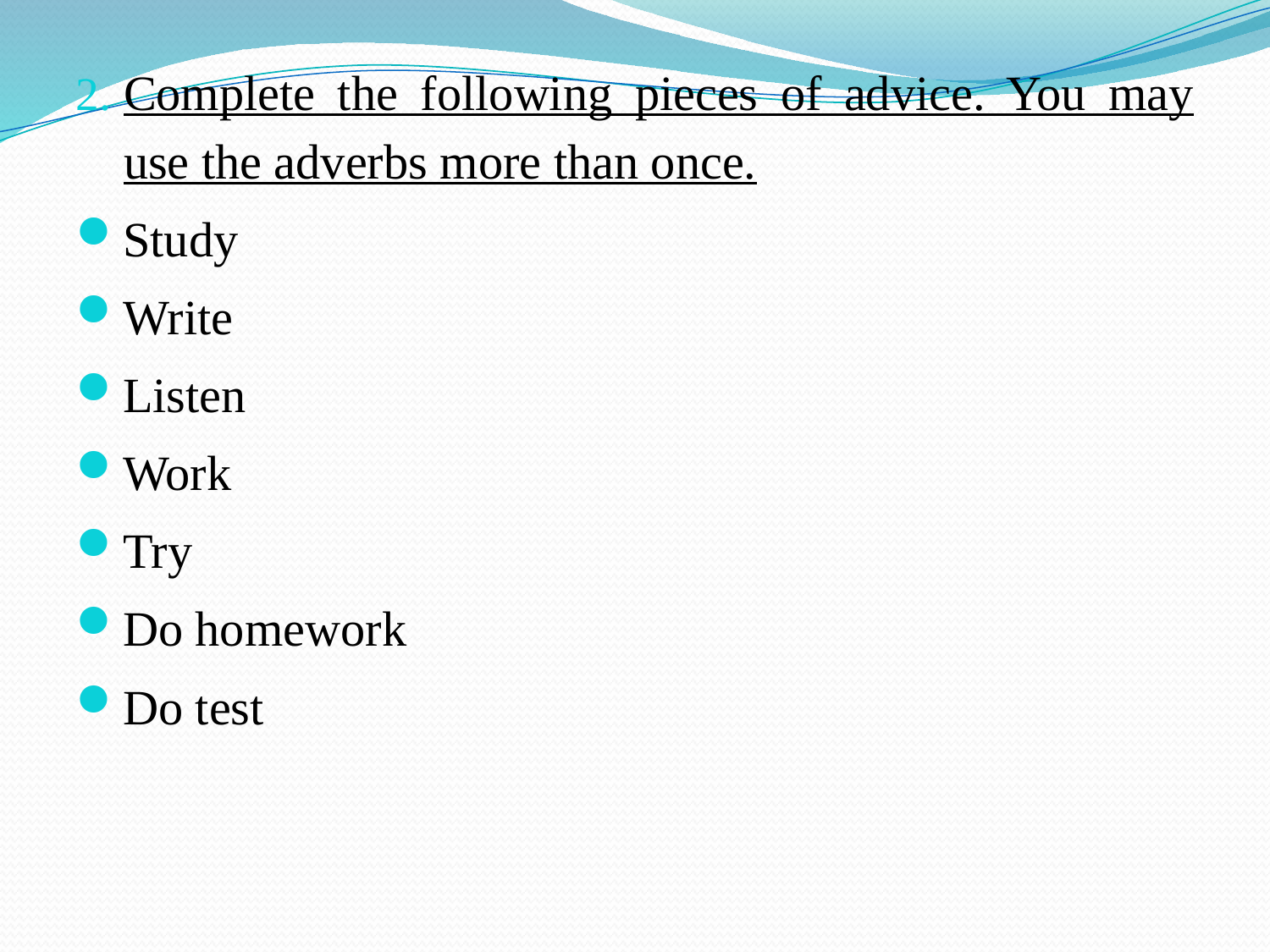

Complete the following pieces of advice. You may use the adverbs more than once.
Study
Write
Listen
Work
Try
Do homework
Do test